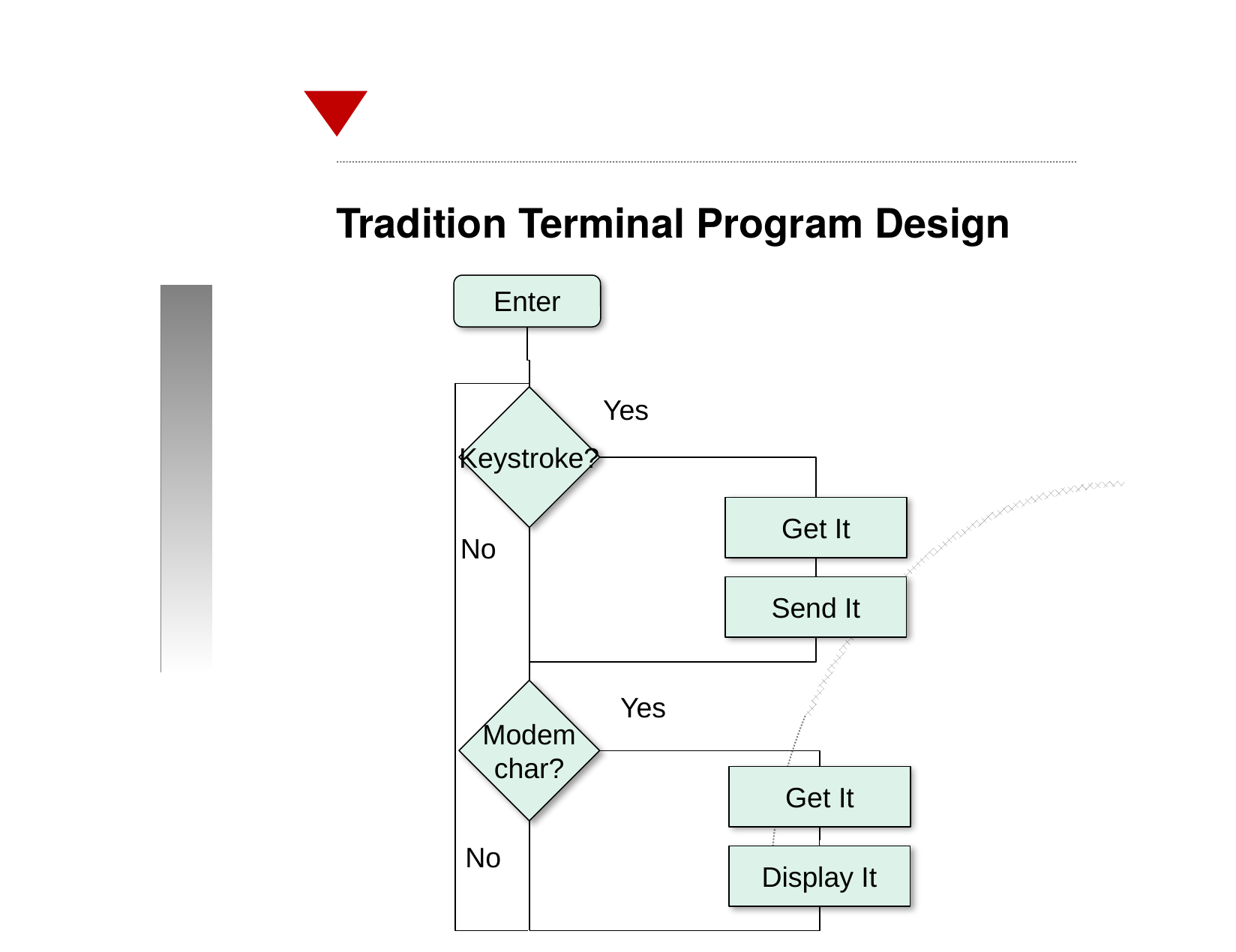

Tradition Terminal Program Design
Enter
Keystroke?
Yes
Get It
No
Send It
Modem
char?
Yes
Get It
No
Display It